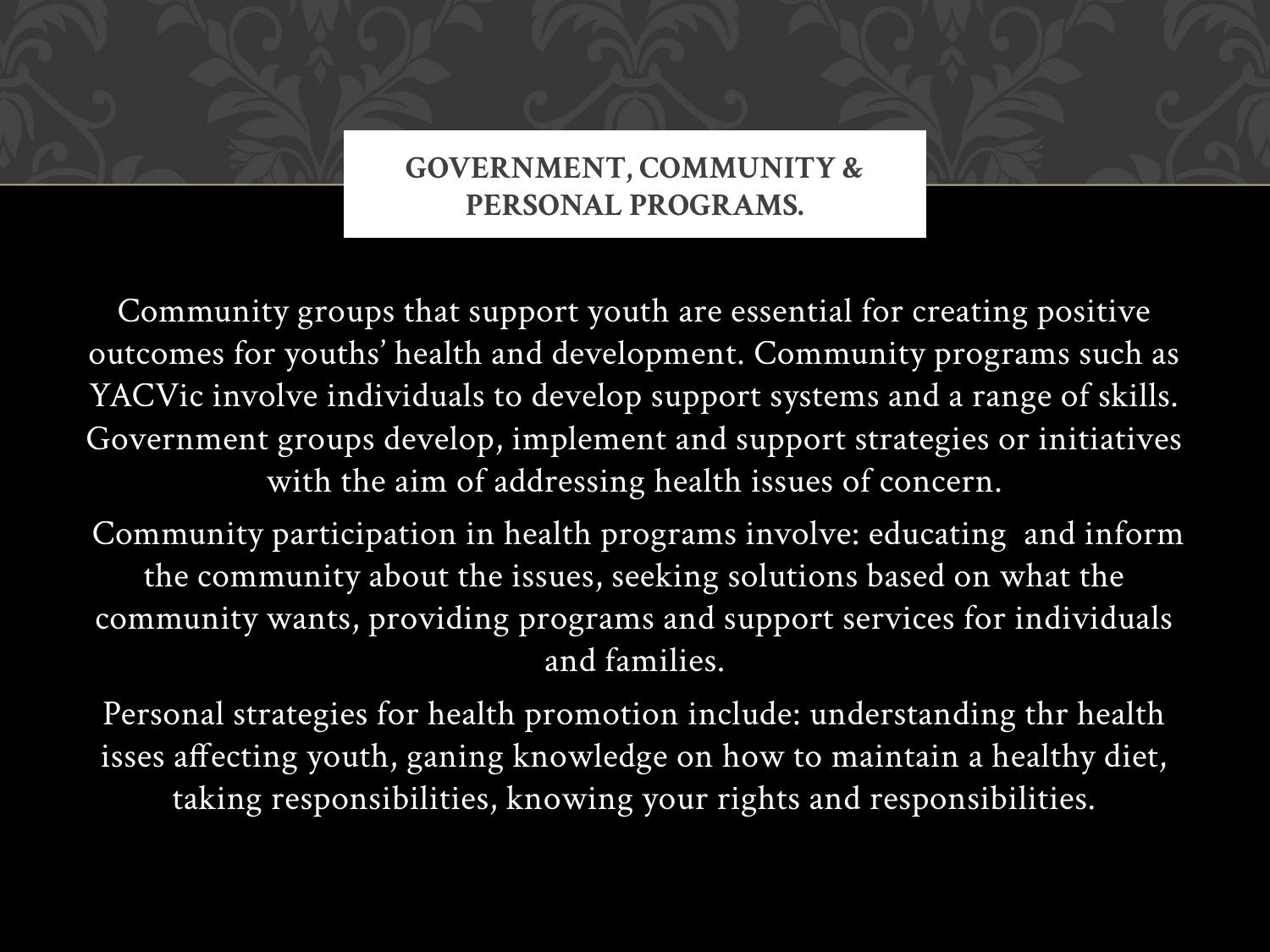

# Government, community & personal programs.
Community groups that support youth are essential for creating positive outcomes for youths’ health and development. Community programs such as YACVic involve individuals to develop support systems and a range of skills. Government groups develop, implement and support strategies or initiatives with the aim of addressing health issues of concern.
 Community participation in health programs involve: educating  and inform the community about the issues, seeking solutions based on what the community wants, providing programs and support services for individuals and families.
Personal strategies for health promotion include: understanding thr health isses affecting youth, ganing knowledge on how to maintain a healthy diet, taking responsibilities, knowing your rights and responsibilities.